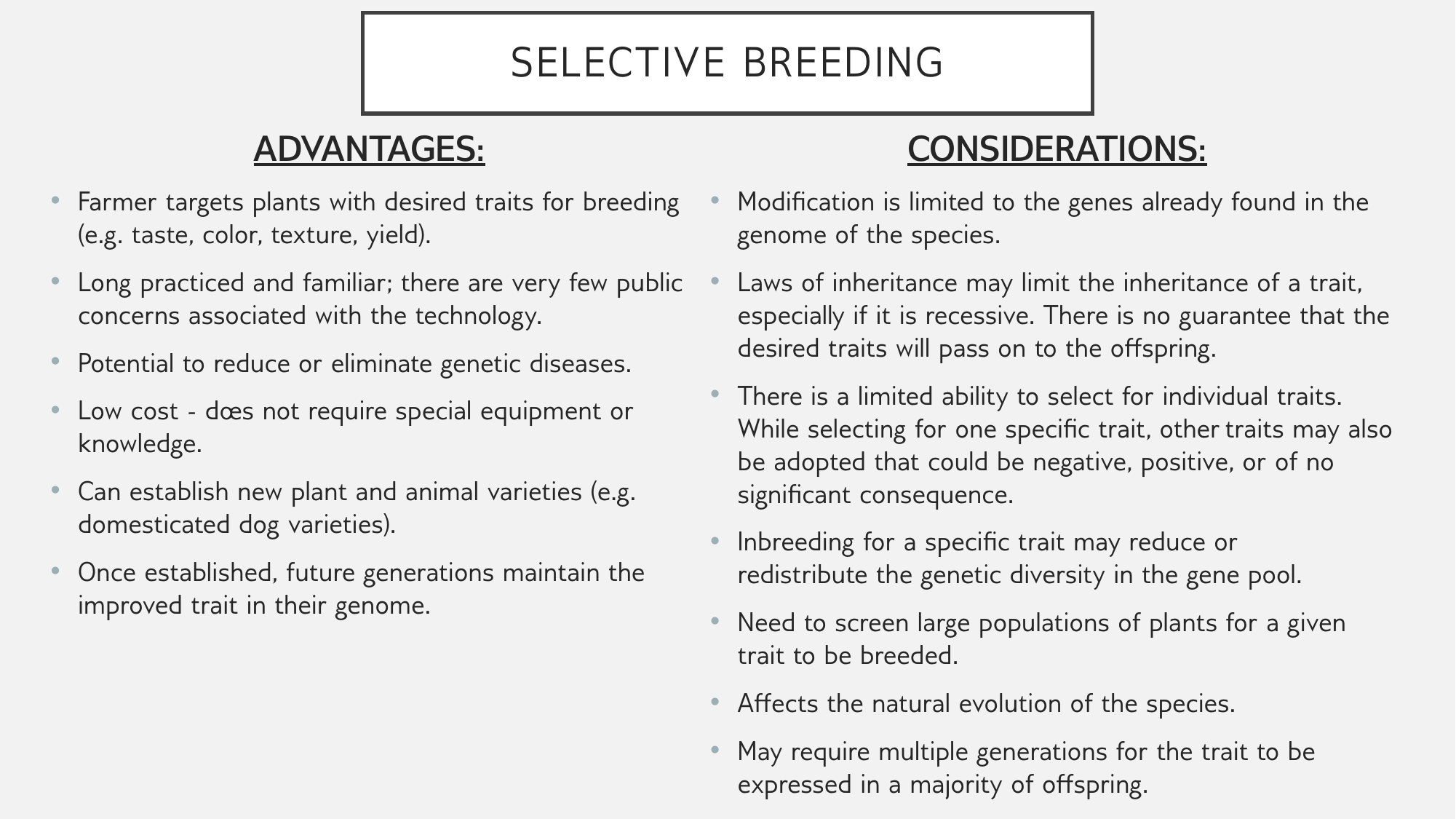

# Selective breeding
ADVANTAGES:
Farmer targets plants with desired traits for breeding (e.g. taste, color, texture, yield).
Long practiced and familiar; there are very few public concerns associated with the technology.
Potential to reduce or eliminate genetic diseases.
Low cost - does not require special equipment or knowledge.
Can establish new plant and animal varieties (e.g. domesticated dog varieties).
Once established, future generations maintain the improved trait in their genome.
CONSIDERATIONS:
Modification is limited to the genes already found in the genome of the species.
Laws of inheritance may limit the inheritance of a trait, especially if it is recessive. There is no guarantee that the desired traits will pass on to the offspring.
There is a limited ability to select for individual traits. While selecting for one specific trait, other traits may also be adopted that could be negative, positive, or of no significant consequence.
Inbreeding for a specific trait may reduce or redistribute the genetic diversity in the gene pool.
Need to screen large populations of plants for a given trait to be breeded.
Affects the natural evolution of the species.
May require multiple generations for the trait to be expressed in a majority of offspring.